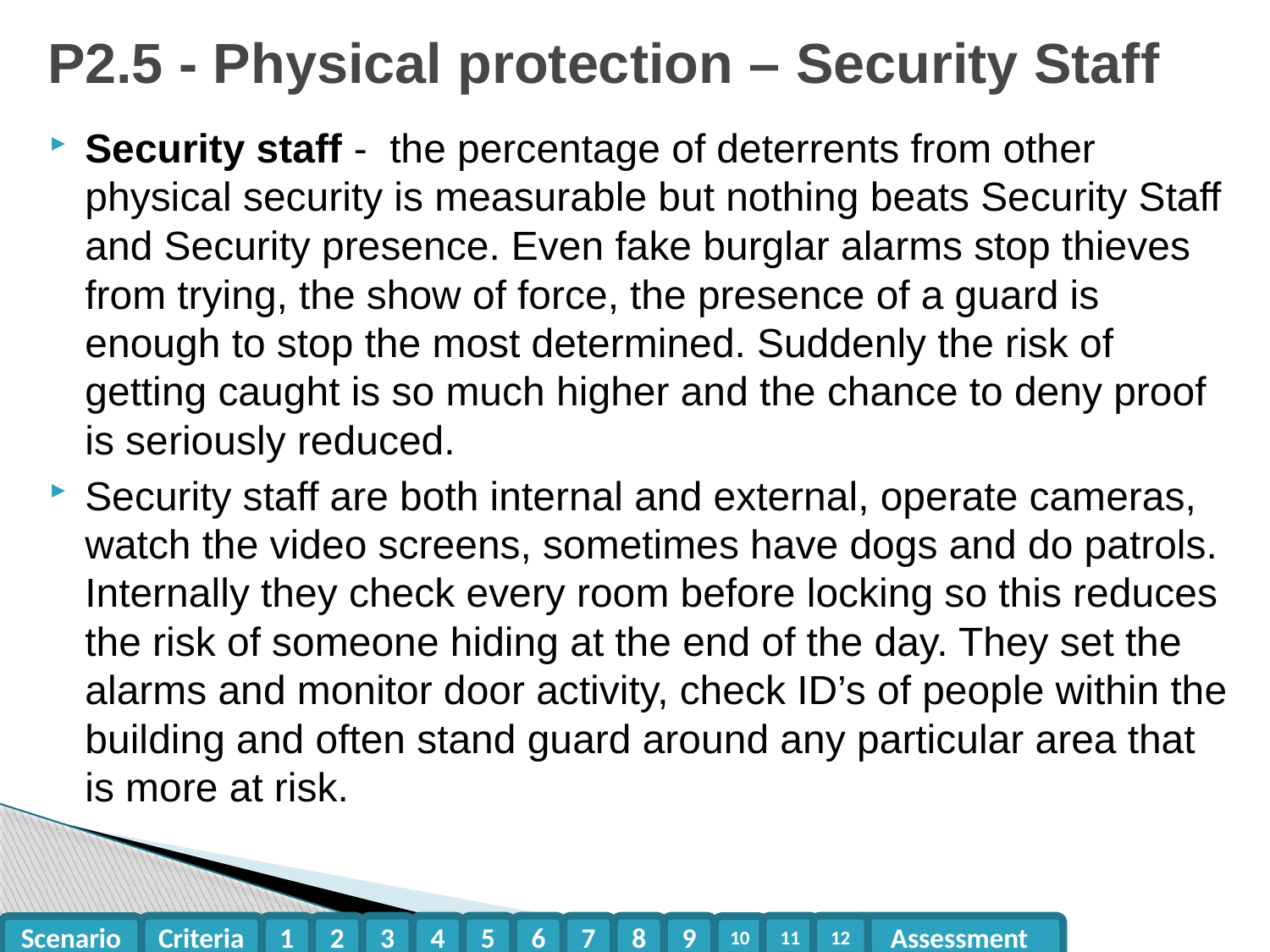

# P2.5 - Physical protection – Security Staff
Security staff -  the percentage of deterrents from other physical security is measurable but nothing beats Security Staff and Security presence. Even fake burglar alarms stop thieves from trying, the show of force, the presence of a guard is enough to stop the most determined. Suddenly the risk of getting caught is so much higher and the chance to deny proof is seriously reduced.
Security staff are both internal and external, operate cameras, watch the video screens, sometimes have dogs and do patrols. Internally they check every room before locking so this reduces the risk of someone hiding at the end of the day. They set the alarms and monitor door activity, check ID’s of people within the building and often stand guard around any particular area that is more at risk.